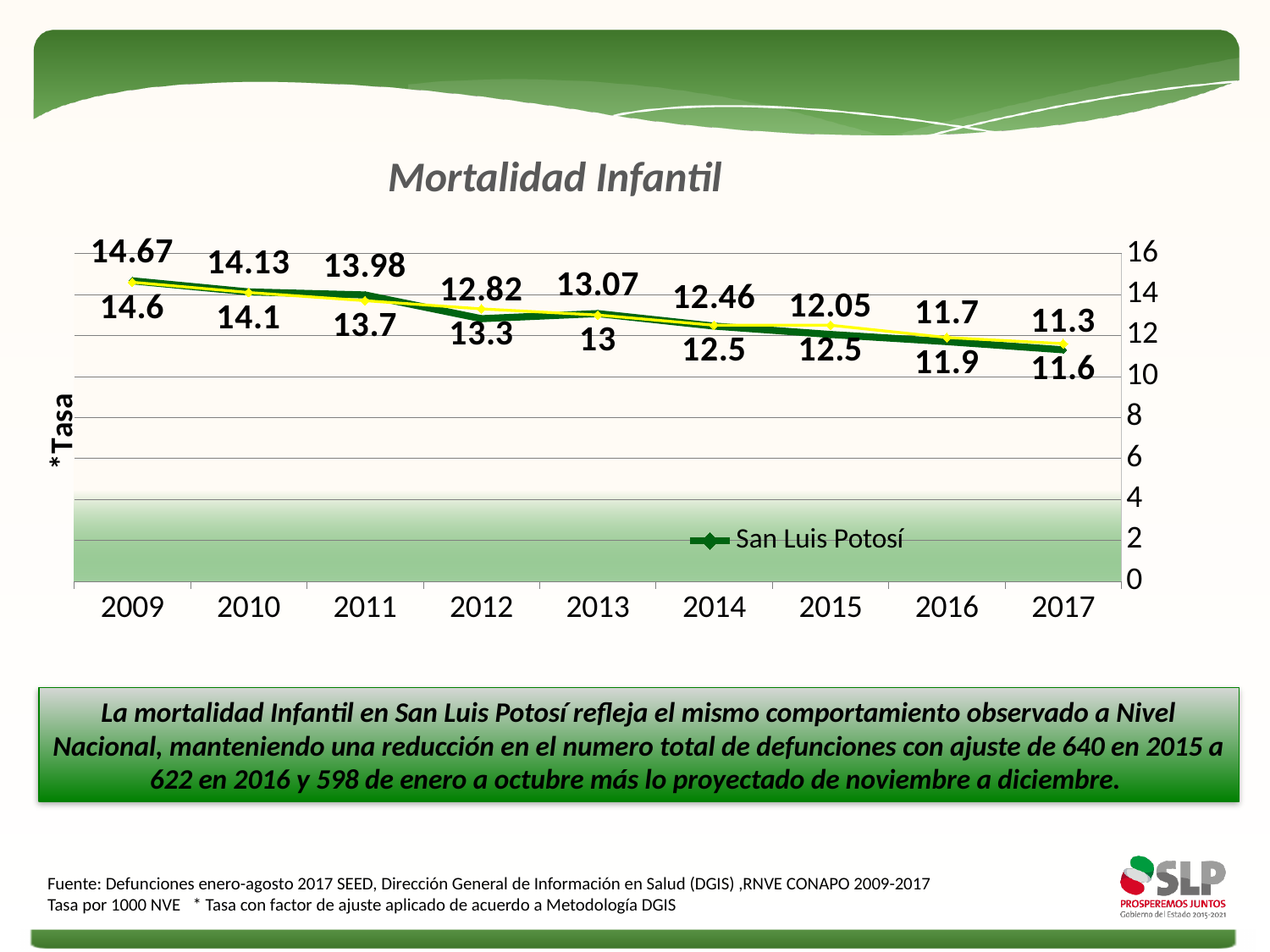

Mortalidad Infantil

### Chart

| Category | San Luis Potosí | Nacional |
|---|---|---|
| 2009 | 14.67 | 14.6 |
| 2010 | 14.13 | 14.1 |
| 2011 | 13.98 | 13.7 |
| 2012 | 12.82 | 13.3 |
| 2013 | 13.07 | 13.0 |
| 2014 | 12.46 | 12.5 |
| 2015 | 12.05 | 12.5 |
| 2016 | 11.7 | 11.9 |
| 2017 | 11.3 | 11.6 |
La mortalidad Infantil en San Luis Potosí refleja el mismo comportamiento observado a Nivel Nacional, manteniendo una reducción en el numero total de defunciones con ajuste de 640 en 2015 a 622 en 2016 y 598 de enero a octubre más lo proyectado de noviembre a diciembre.
Fuente: Defunciones enero-agosto 2017 SEED, Dirección General de Información en Salud (DGIS) ,RNVE CONAPO 2009-2017
Tasa por 1000 NVE   * Tasa con factor de ajuste aplicado de acuerdo a Metodología DGIS